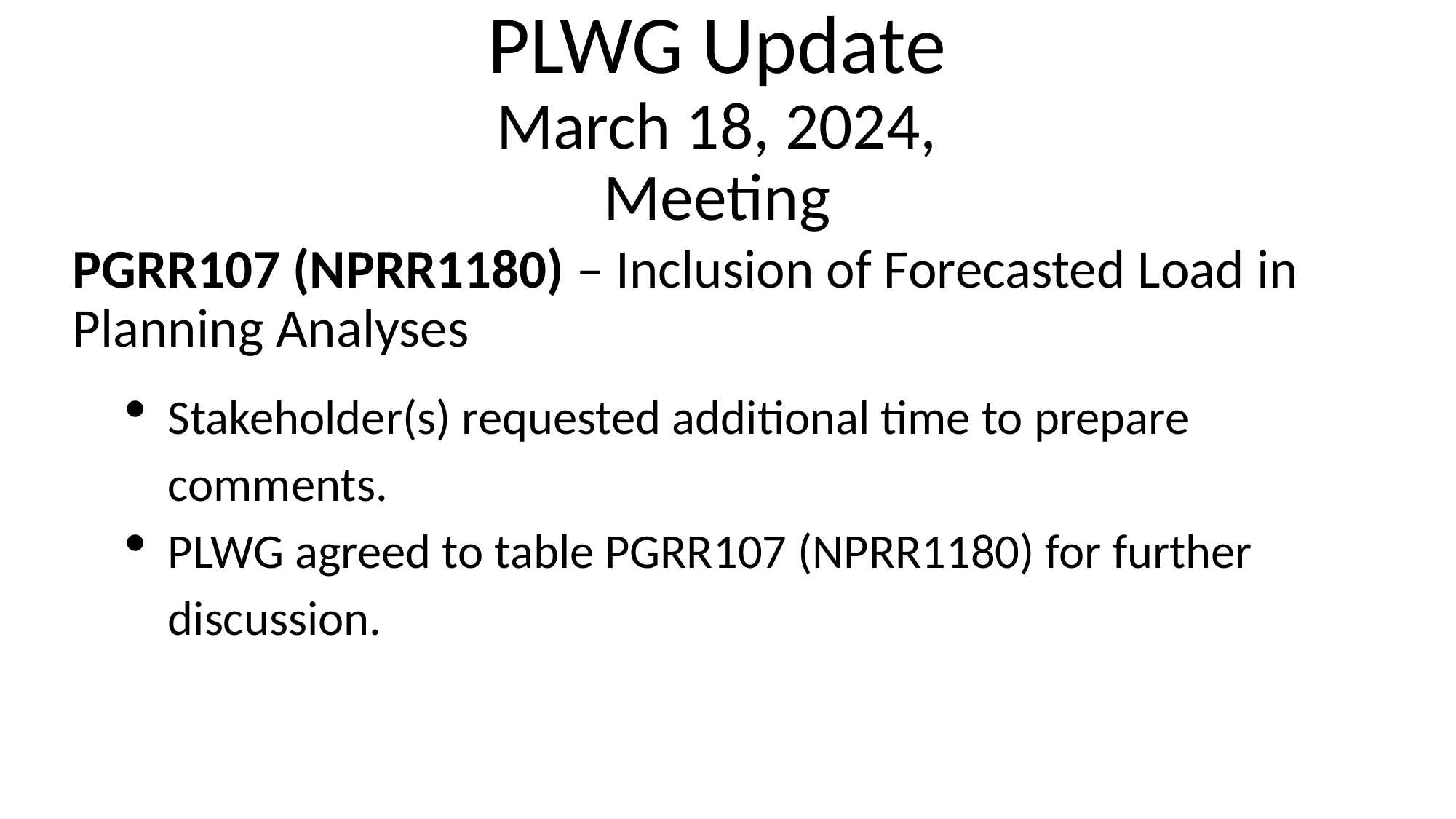

# PLWG Update March 18, 2024, Meeting
PGRR107 (NPRR1180) – Inclusion of Forecasted Load in Planning Analyses
Stakeholder(s) requested additional time to prepare comments.
PLWG agreed to table PGRR107 (NPRR1180) for further discussion.